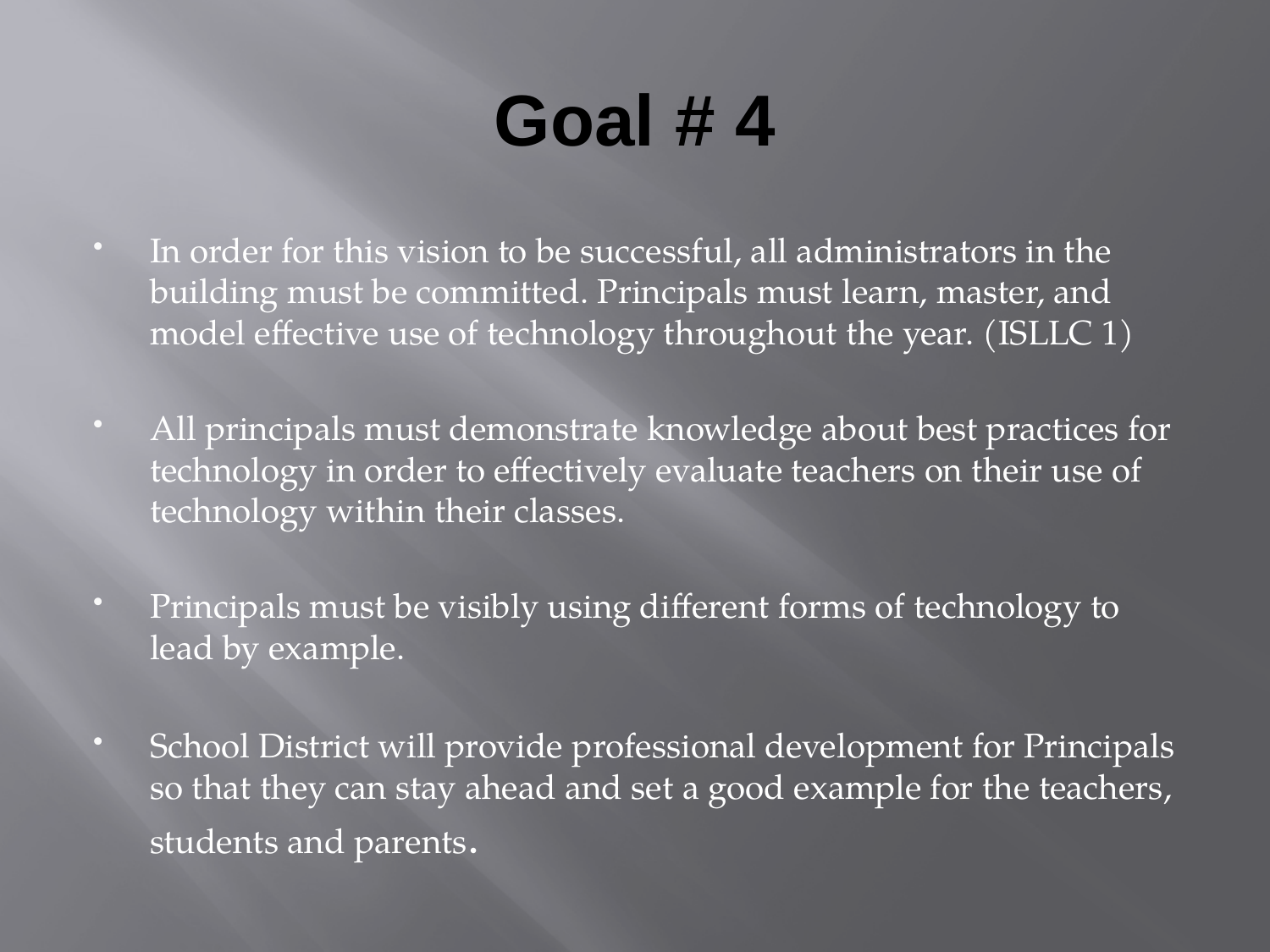

# Goal # 4
In order for this vision to be successful, all administrators in the building must be committed. Principals must learn, master, and model effective use of technology throughout the year. (ISLLC 1)

All principals must demonstrate knowledge about best practices for technology in order to effectively evaluate teachers on their use of technology within their classes.

Principals must be visibly using different forms of technology to lead by example.

School District will provide professional development for Principals so that they can stay ahead and set a good example for the teachers, students and parents.